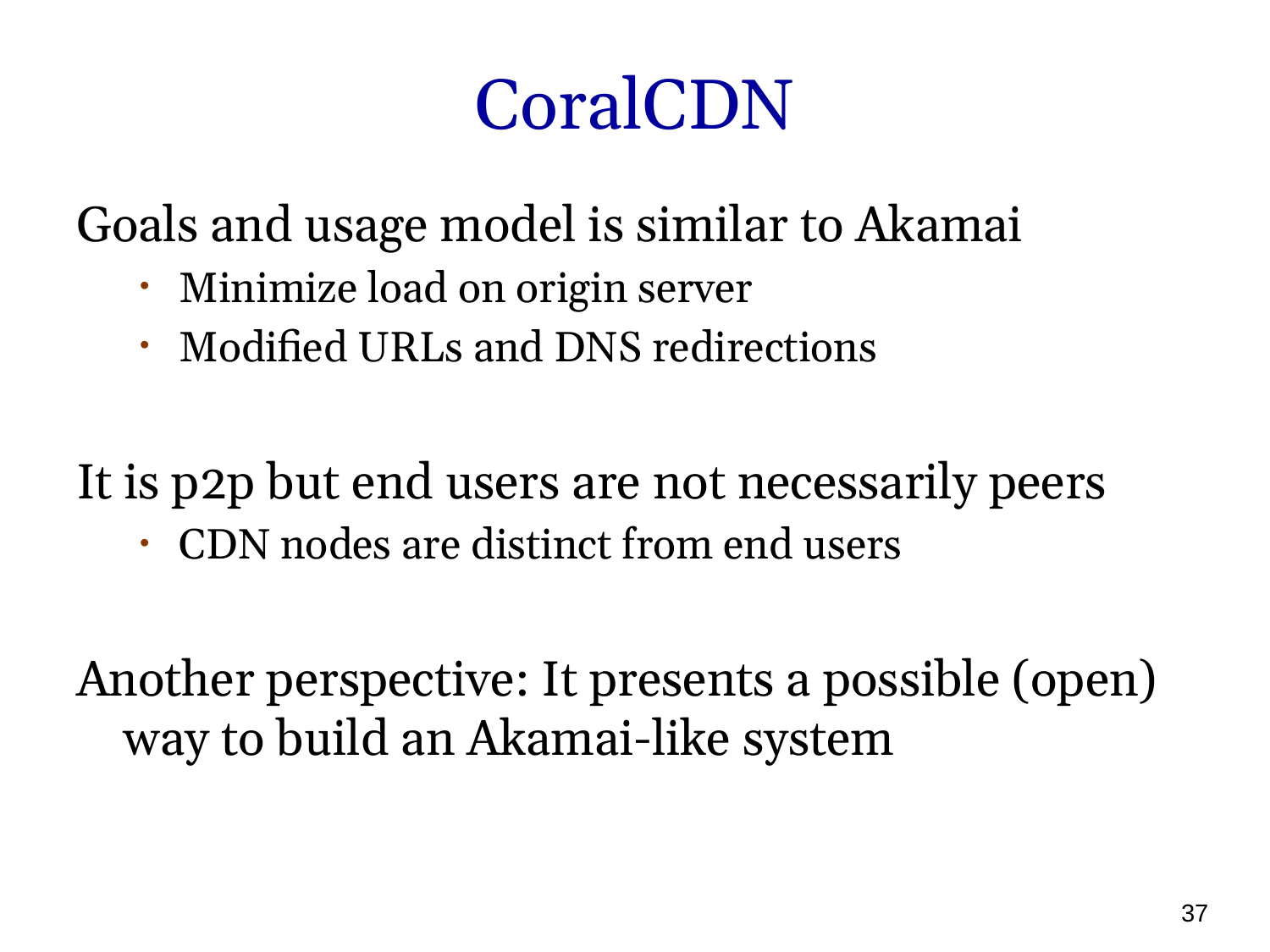

# CoralCDN
Goals and usage model is similar to Akamai
Minimize load on origin server
Modified URLs and DNS redirections

It is p2p but end users are not necessarily peers
CDN nodes are distinct from end users

Another perspective: It presents a possible (open) way to build an Akamai-like system

37